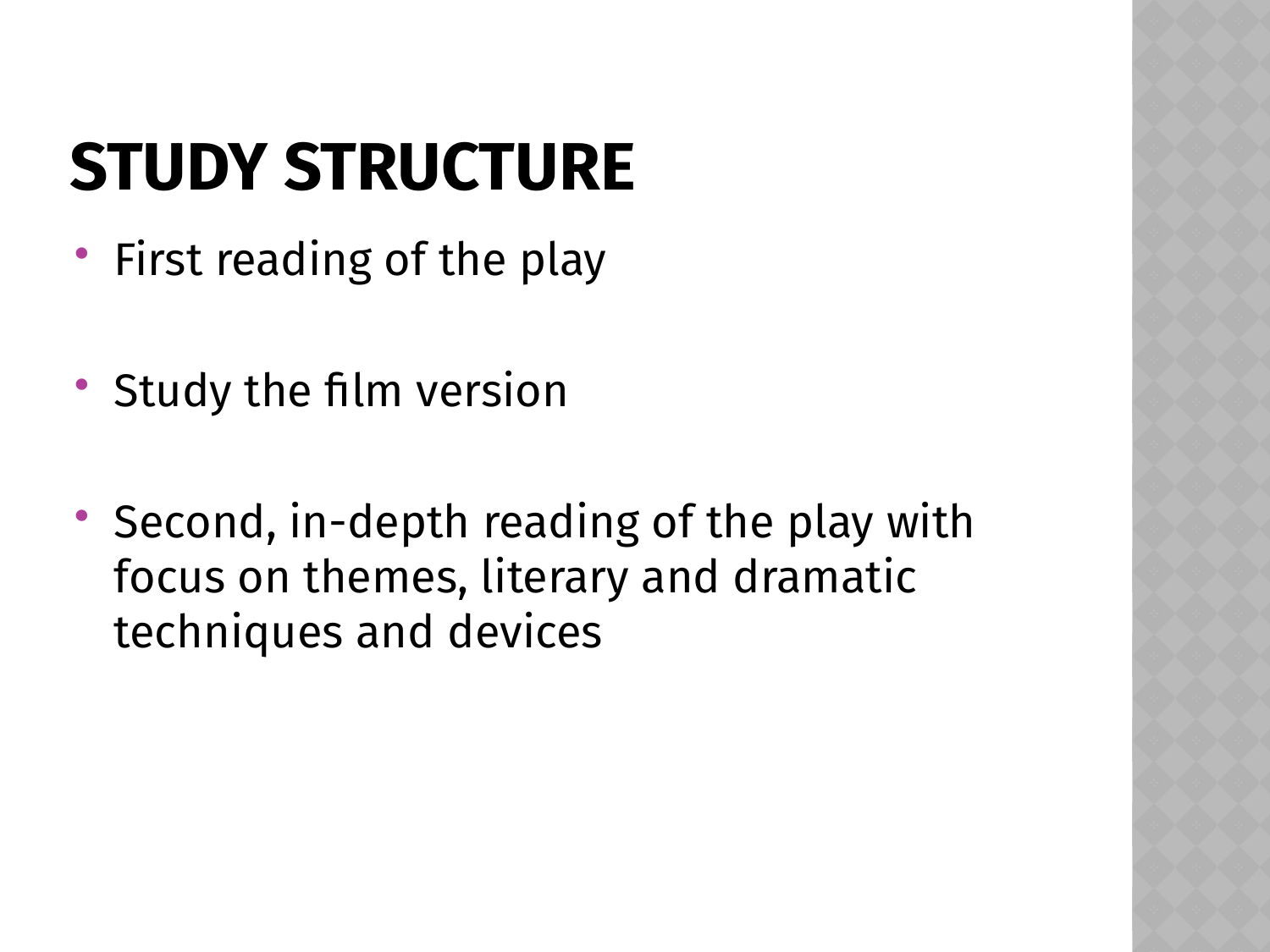

# Study Structure
First reading of the play

Study the film version

Second, in-depth reading of the play with focus on themes, literary and dramatic techniques and devices